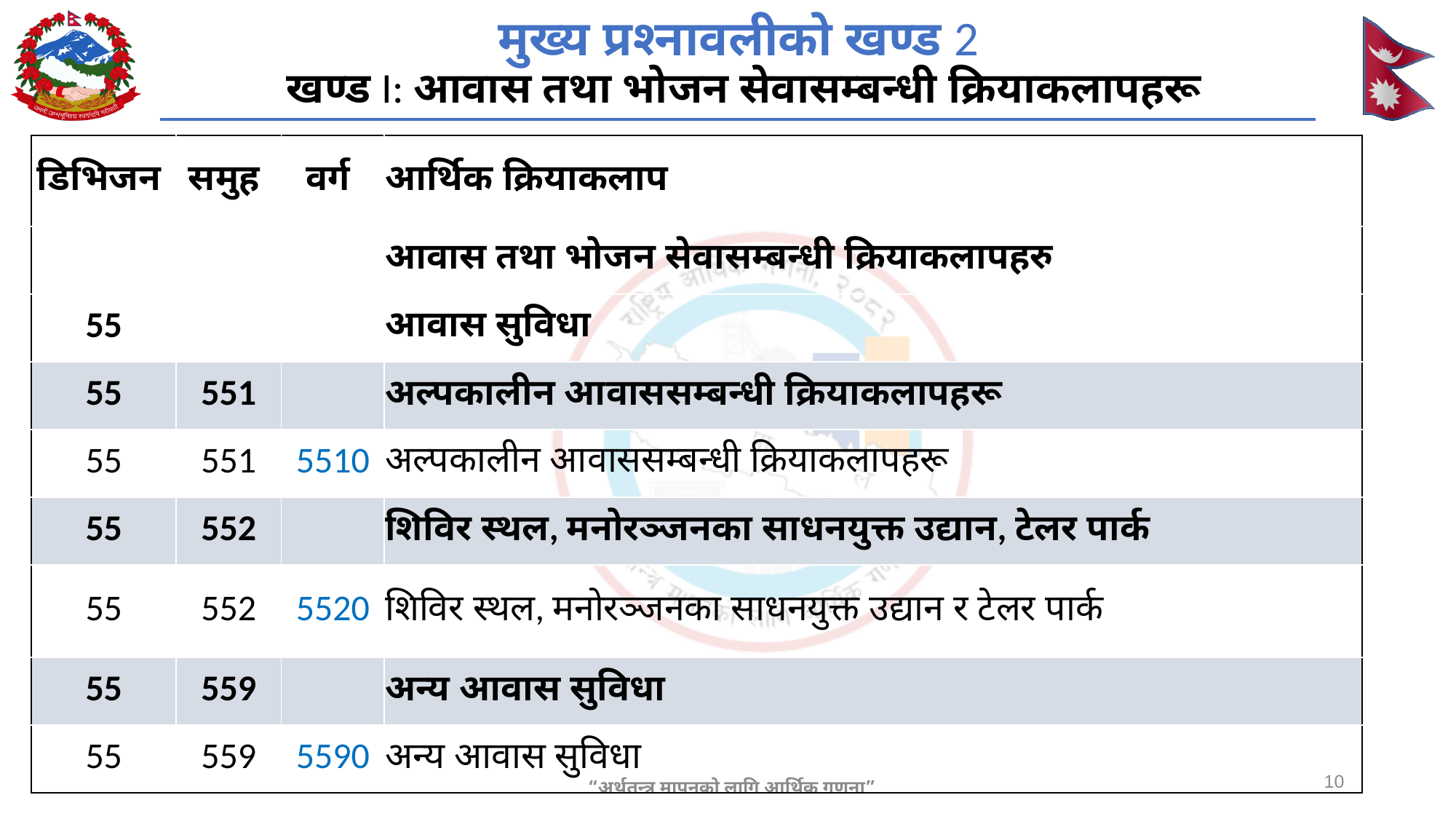

# मुख्य प्रश्नावलीको खण्ड 2 खण्ड I: आवास तथा भोजन सेवासम्बन्धी क्रियाकलापहरू
| डिभिजन | समुह | वर्ग | आर्थिक क्रियाकलाप |
| --- | --- | --- | --- |
|  |  |  | आवास तथा भोजन सेवासम्बन्धी क्रियाकलापहरु |
| 55 |  |  | आवास सुविधा |
| 55 | 551 |  | अल्पकालीन आवाससम्बन्धी क्रियाकलापहरू |
| 55 | 551 | 5510 | अल्पकालीन आवाससम्बन्धी क्रियाकलापहरू |
| 55 | 552 |  | शिविर स्थल, मनोरञ्जनका साधनयुक्त उद्यान, टेलर पार्क |
| 55 | 552 | 5520 | शिविर स्थल, मनोरञ्जनका साधनयुक्त उद्यान र टेलर पार्क |
| 55 | 559 |  | अन्य आवास सुविधा |
| 55 | 559 | 5590 | अन्य आवास सुविधा |
10
“अर्थतन्त्र मापनको लागि आर्थिक गणना”